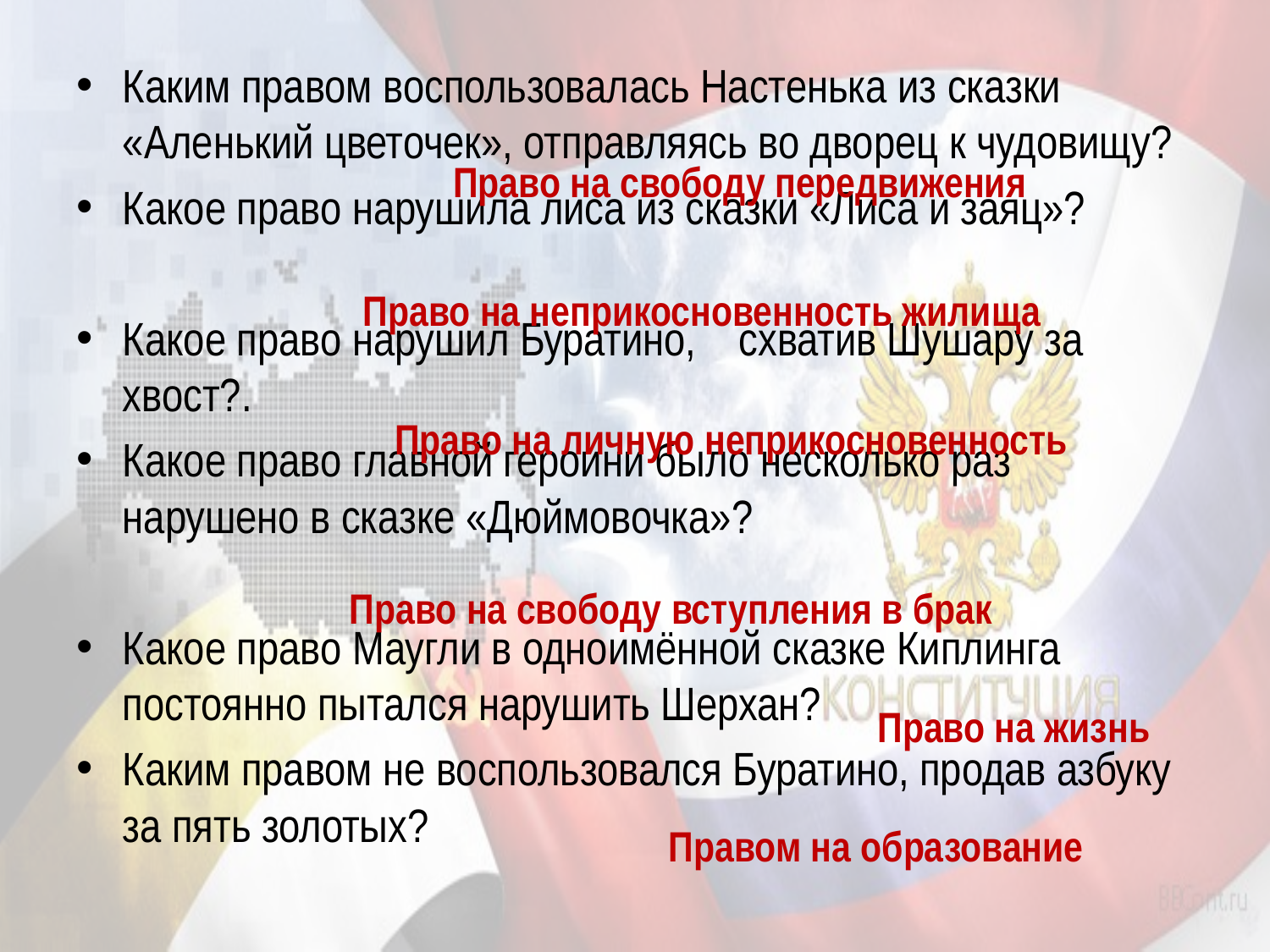

Каким правом воспользовалась Настенька из сказки «Аленький цветочек», отправляясь во дворец к чудовищу?
Какое право нарушила лиса из сказки «Лиса и заяц»?

Какое право нарушил Буратино,    схватив Шушару за хвост?.
Какое право главной героини было несколько раз нарушено в сказке «Дюймовочка»?

Какое право Маугли в одноимённой сказке Киплинга постоянно пытался нарушить Шерхан?
Каким правом не воспользовался Буратино, продав азбуку за пять золотых?

Право на свободу передвижения
Право на неприкосновенность жилища
Право на личную неприкосновенность
Право на свободу вступления в брак
Право на жизнь
Правом на образование